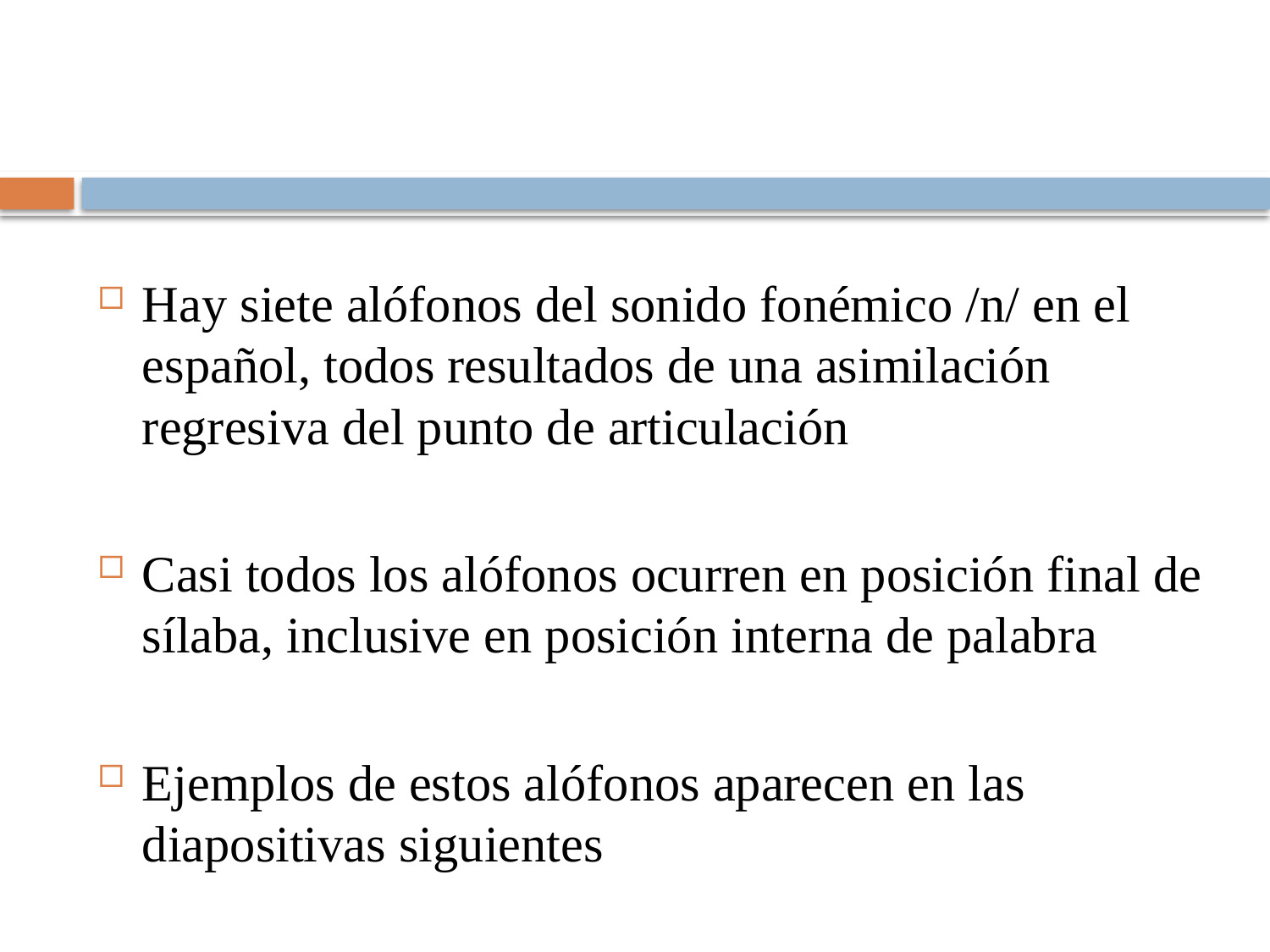

#
Hay siete alófonos del sonido fonémico /n/ en el español, todos resultados de una asimilación regresiva del punto de articulación

Casi todos los alófonos ocurren en posición final de sílaba, inclusive en posición interna de palabra

Ejemplos de estos alófonos aparecen en las diapositivas siguientes